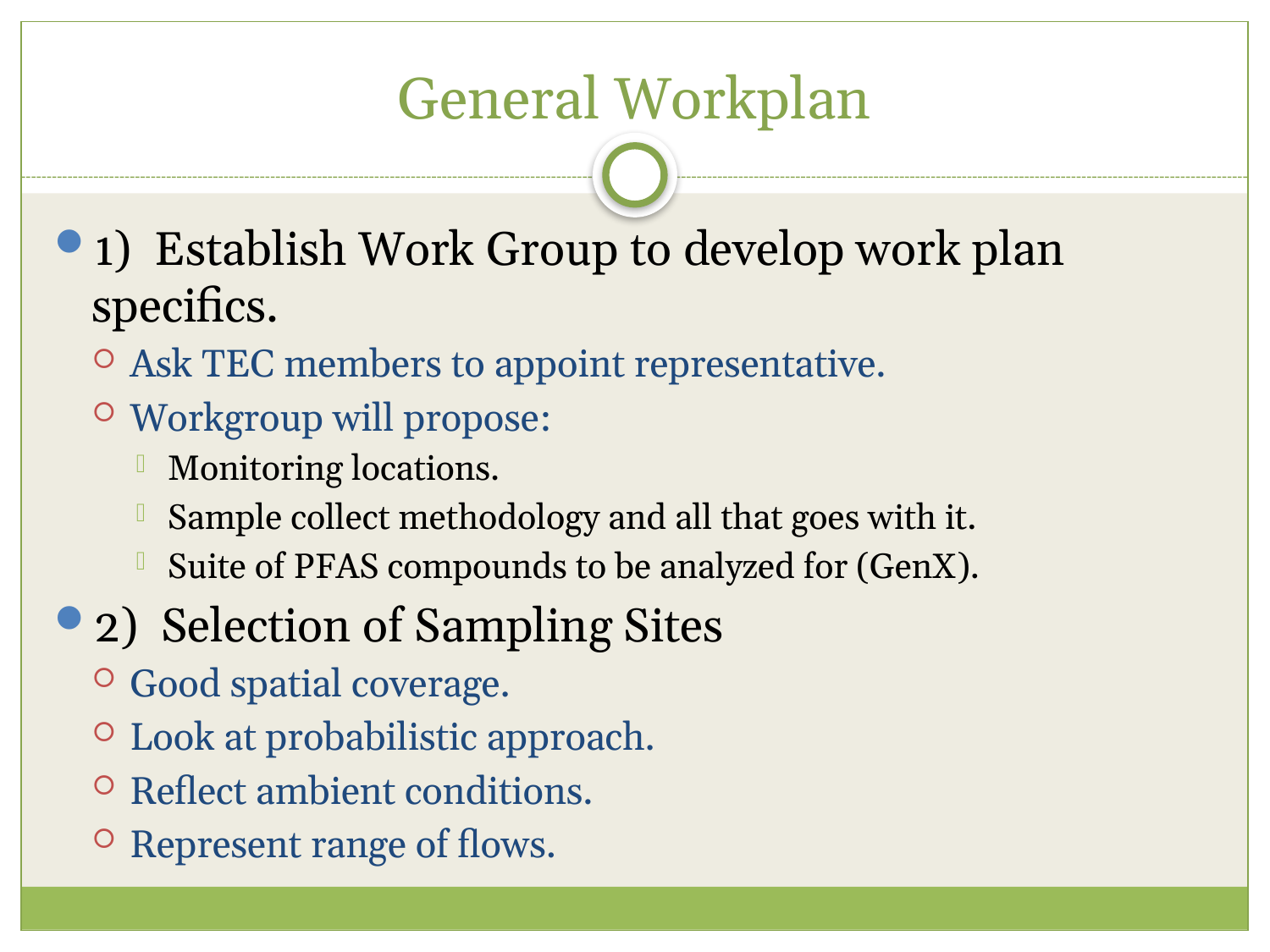

# General Workplan
1)  Establish Work Group to develop work plan specifics.
Ask TEC members to appoint representative.
Workgroup will propose:
Monitoring locations.
Sample collect methodology and all that goes with it.
Suite of PFAS compounds to be analyzed for (GenX).
2)  Selection of Sampling Sites
Good spatial coverage.
Look at probabilistic approach.
Reflect ambient conditions.
Represent range of flows.